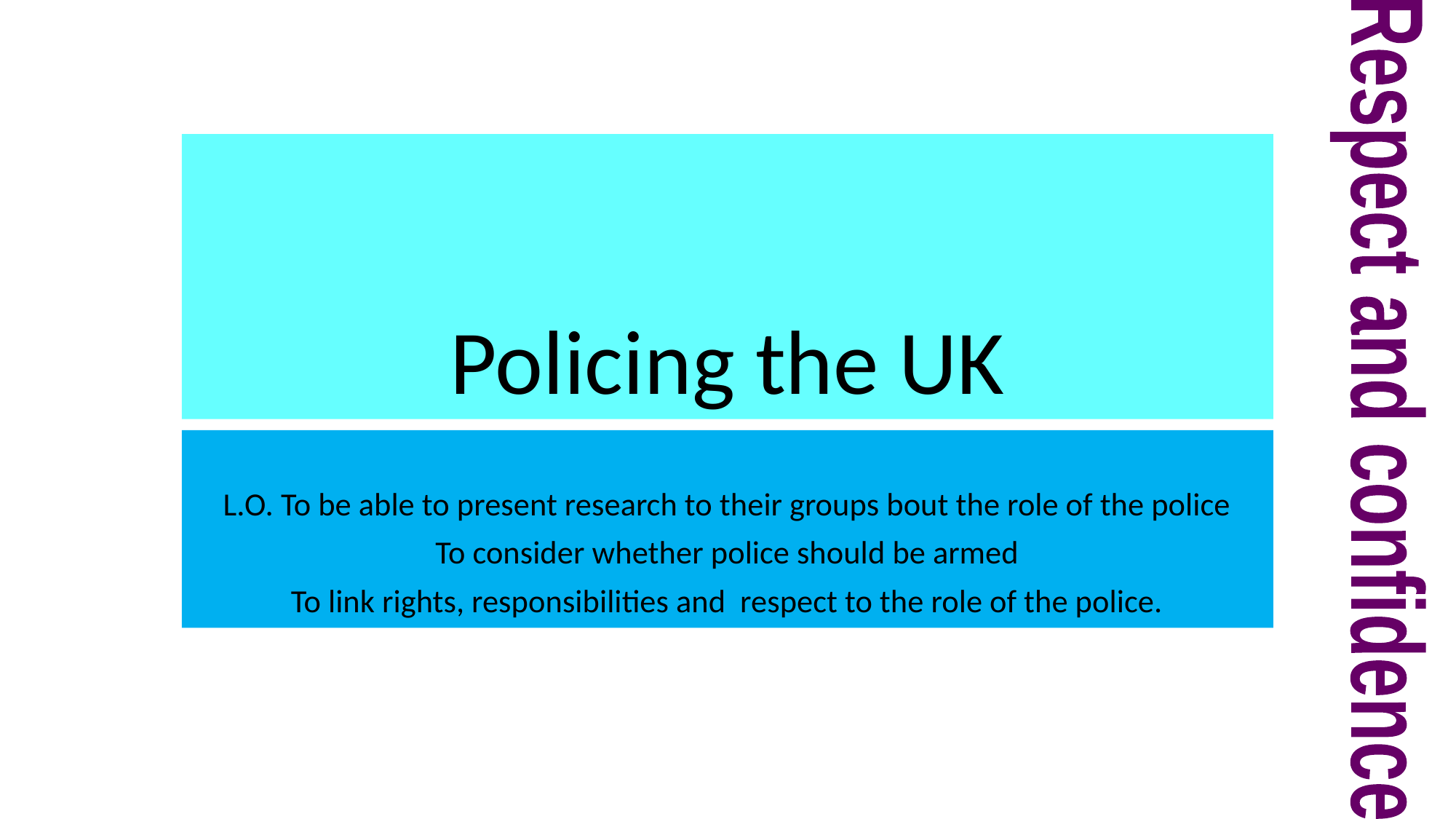

# Policing the UK
Respect and confidence

L.O. To be able to present research to their groups bout the role of the police
To consider whether police should be armed
To link rights, responsibilities and  respect to the role of the police.